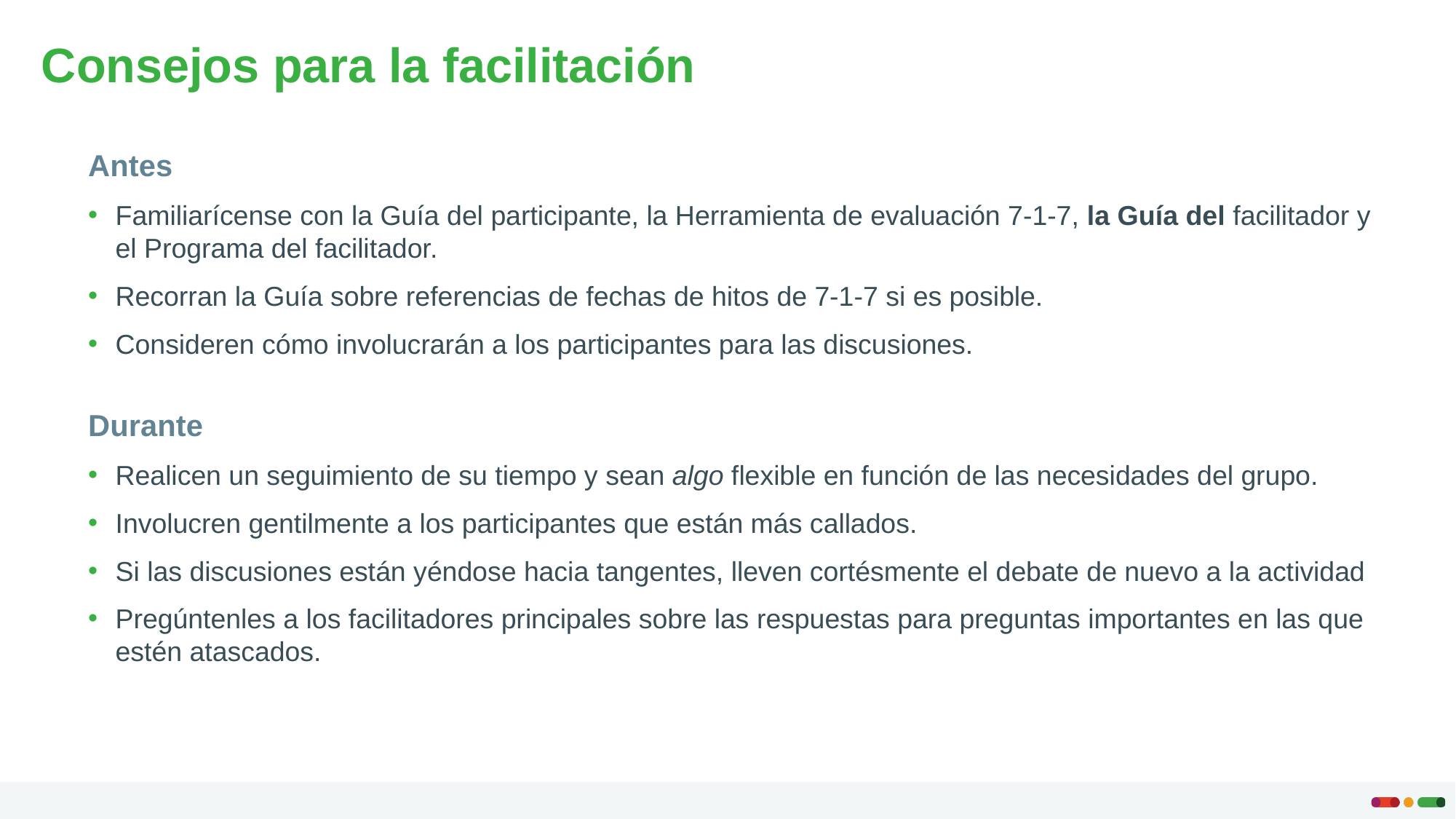

# Consejos para la facilitación
Antes
Familiarícense con la Guía del participante, la Herramienta de evaluación 7-1-7, la Guía del facilitador y el Programa del facilitador.
Recorran la Guía sobre referencias de fechas de hitos de 7-1-7 si es posible.
Consideren cómo involucrarán a los participantes para las discusiones.

Durante
Realicen un seguimiento de su tiempo y sean algo flexible en función de las necesidades del grupo.
Involucren gentilmente a los participantes que están más callados.
Si las discusiones están yéndose hacia tangentes, lleven cortésmente el debate de nuevo a la actividad
Pregúntenles a los facilitadores principales sobre las respuestas para preguntas importantes en las que estén atascados.